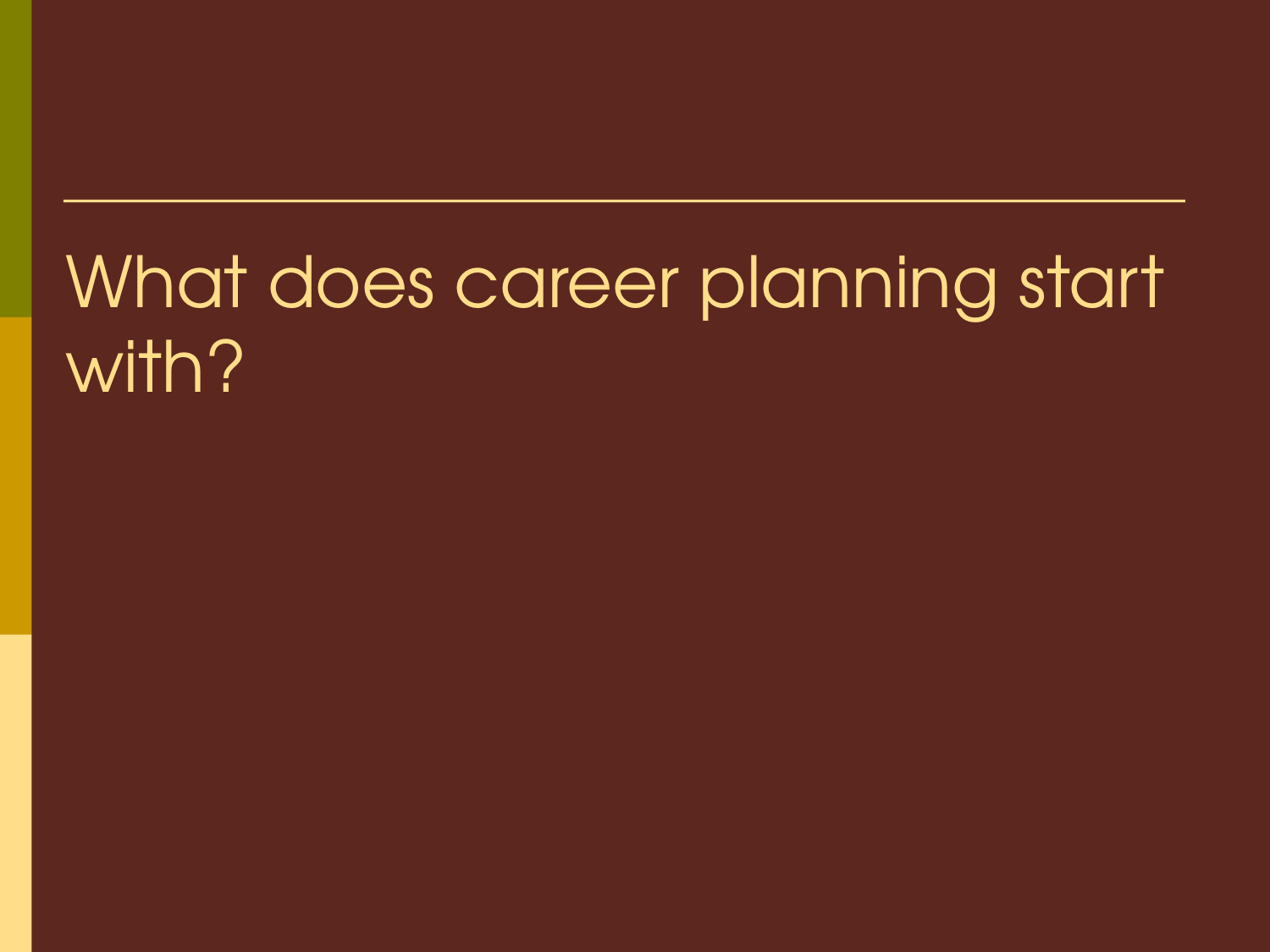

# What does career planning start with?